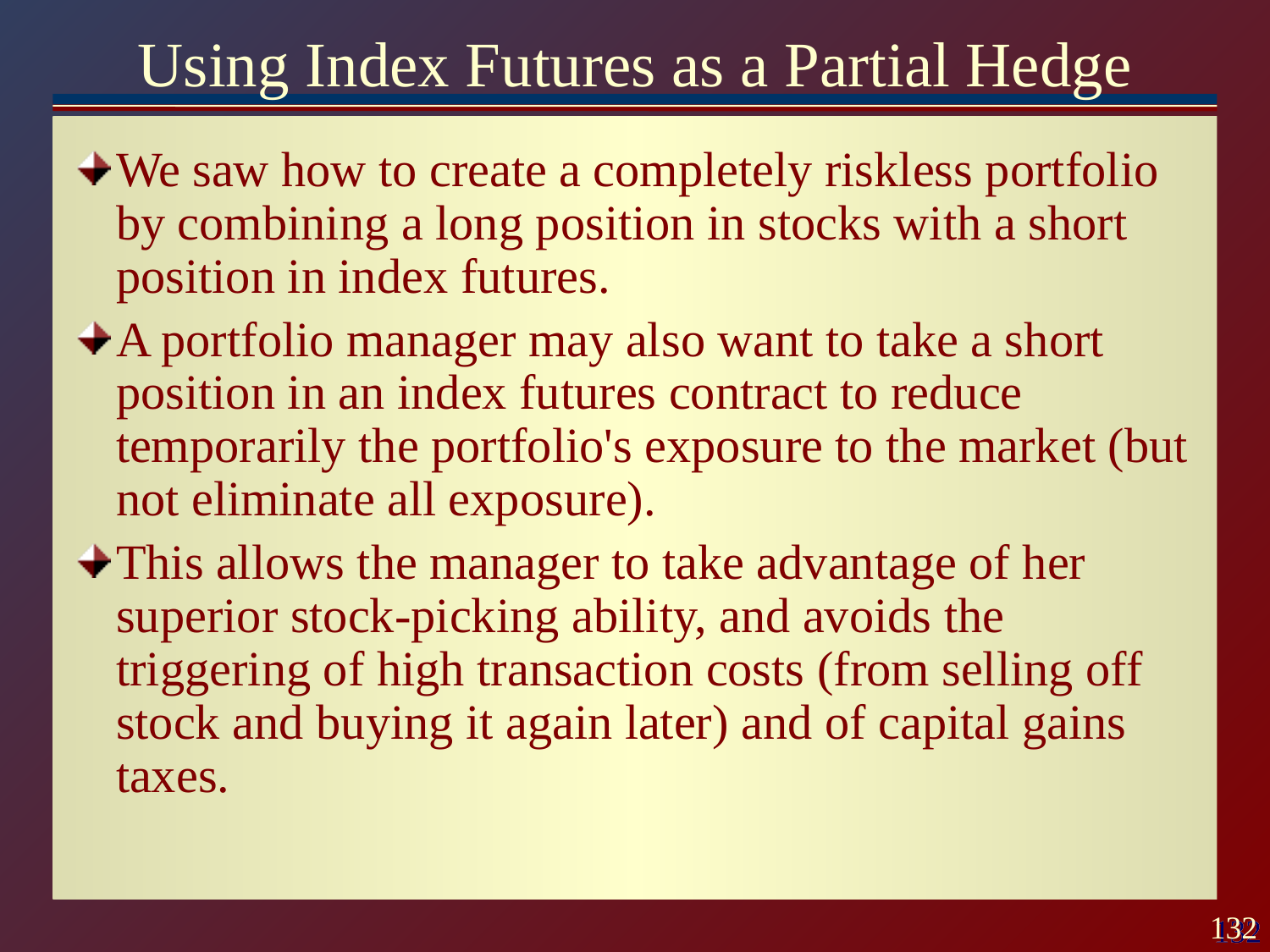

# Using Index Futures as a Partial Hedge
We saw how to create a completely riskless portfolio by combining a long position in stocks with a short position in index futures.
A portfolio manager may also want to take a short position in an index futures contract to reduce temporarily the portfolio's exposure to the market (but not eliminate all exposure).
This allows the manager to take advantage of her superior stock-picking ability, and avoids the triggering of high transaction costs (from selling off stock and buying it again later) and of capital gains taxes.